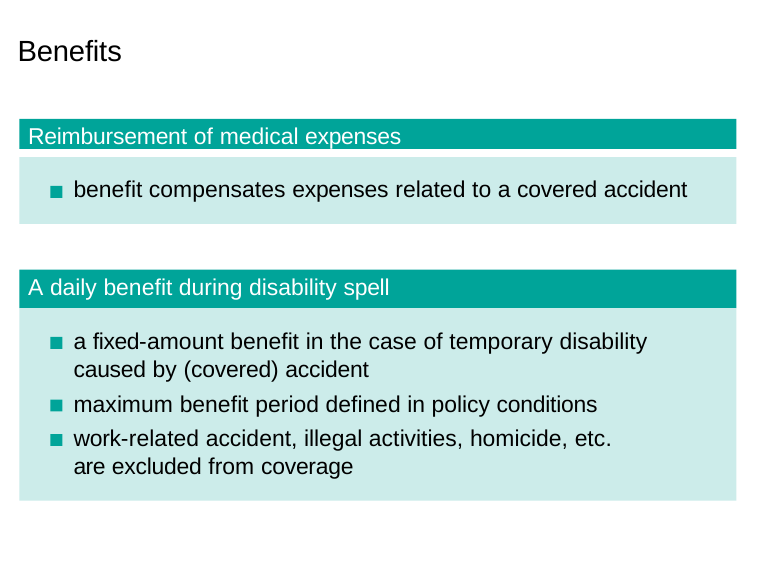

# Benefits
Reimbursement of medical expenses

benefit compensates expenses related to a covered accident

A daily benefit during disability spell

a fixed-amount benefit in the case of temporary disability caused by (covered) accident
maximum benefit period defined in policy conditions
work-related accident, illegal activities, homicide, etc. are excluded from coverage
Jirˇí Valecký (VSB-TUO)
21 / 25